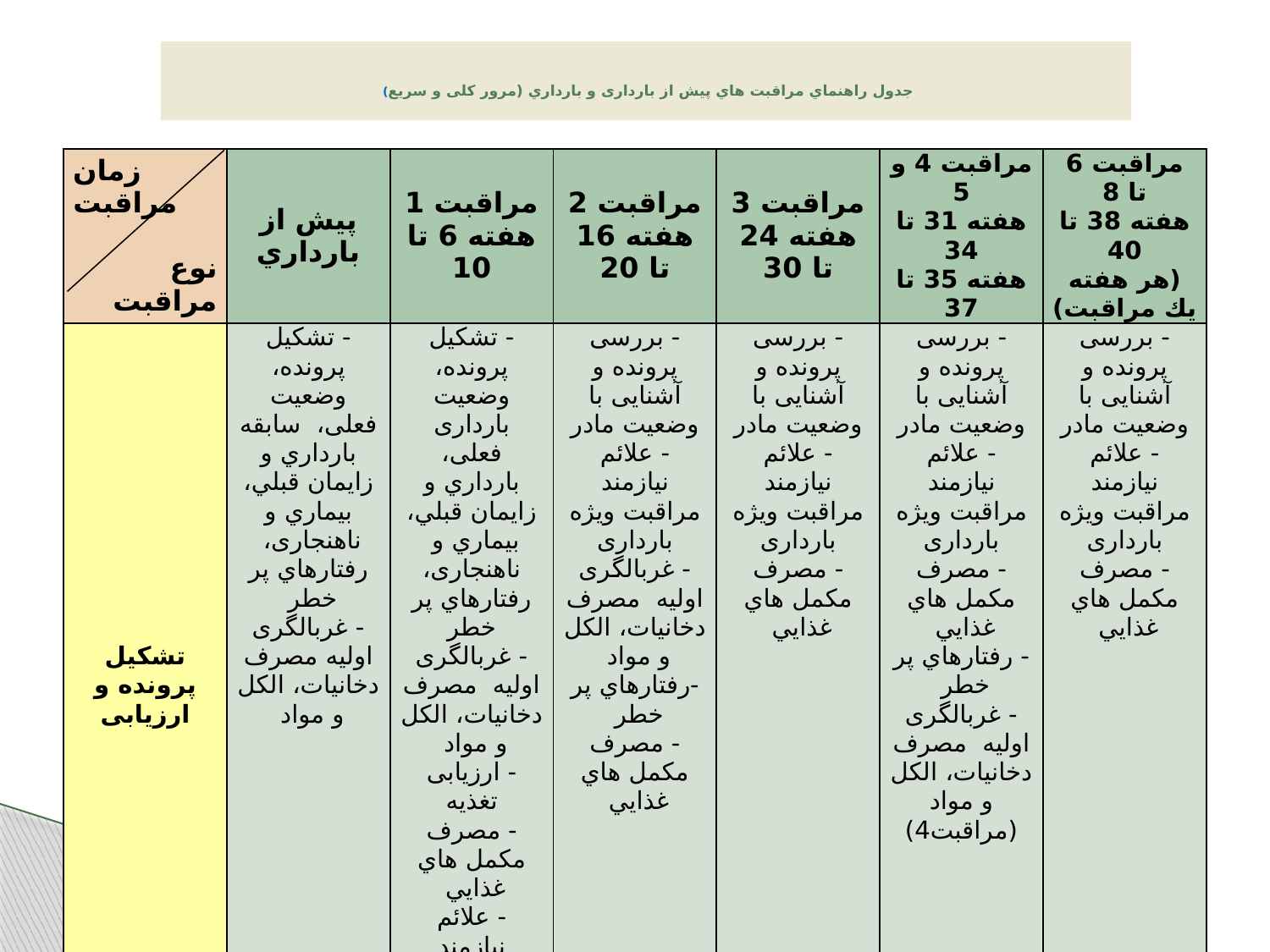

# جدول راهنماي مراقبت هاي پیش از بارداری و بارداري (مرور کلی و سریع)
| زمان مراقبت   نوع مراقبت | پيش از بارداري | مراقبت 1 هفته 6 تا 10 | مراقبت 2 هفته 16 تا 20 | مراقبت 3 هفته 24 تا 30 | مراقبت 4 و 5 هفته 31 تا 34 هفته 35 تا 37 | مراقبت 6 تا 8 هفته 38 تا 40 (هر هفته يك مراقبت) |
| --- | --- | --- | --- | --- | --- | --- |
| تشكيل پرونده و ارزیابی | - تشکیل پرونده، وضعیت فعلی، سابقه بارداري و زايمان قبلي، بيماري و ناهنجاری، رفتارهاي پر خطر - غربالگری اولیه مصرف دخانیات، الکل و مواد | - تشكيل پرونده، وضعیت بارداری فعلی، بارداري و زايمان قبلي، بيماري و ناهنجاری، رفتارهاي پر خطر - غربالگری اولیه مصرف دخانیات، الکل و مواد - ارزیابی تغذیه - مصرف مکمل هاي غذايي - علائم نیازمند مراقبت ویژه بارداری | - بررسی پرونده و آشنایی با وضعیت مادر - علائم نیازمند مراقبت ویژه بارداری - غربالگری اولیه مصرف دخانیات، الکل و مواد -رفتارهاي پر خطر - مصرف مکمل هاي غذايي | - بررسی پرونده و آشنایی با وضعیت مادر - علائم نیازمند مراقبت ویژه بارداری - مصرف مکمل هاي غذايي | - بررسی پرونده و آشنایی با وضعیت مادر - علائم نیازمند مراقبت ویژه بارداری - مصرف مکمل هاي غذايي - رفتارهاي پر خطر - غربالگری اولیه مصرف دخانیات، الکل و مواد (مراقبت4) | - بررسی پرونده و آشنایی با وضعیت مادر - علائم نیازمند مراقبت ویژه بارداری - مصرف مکمل هاي غذايي |